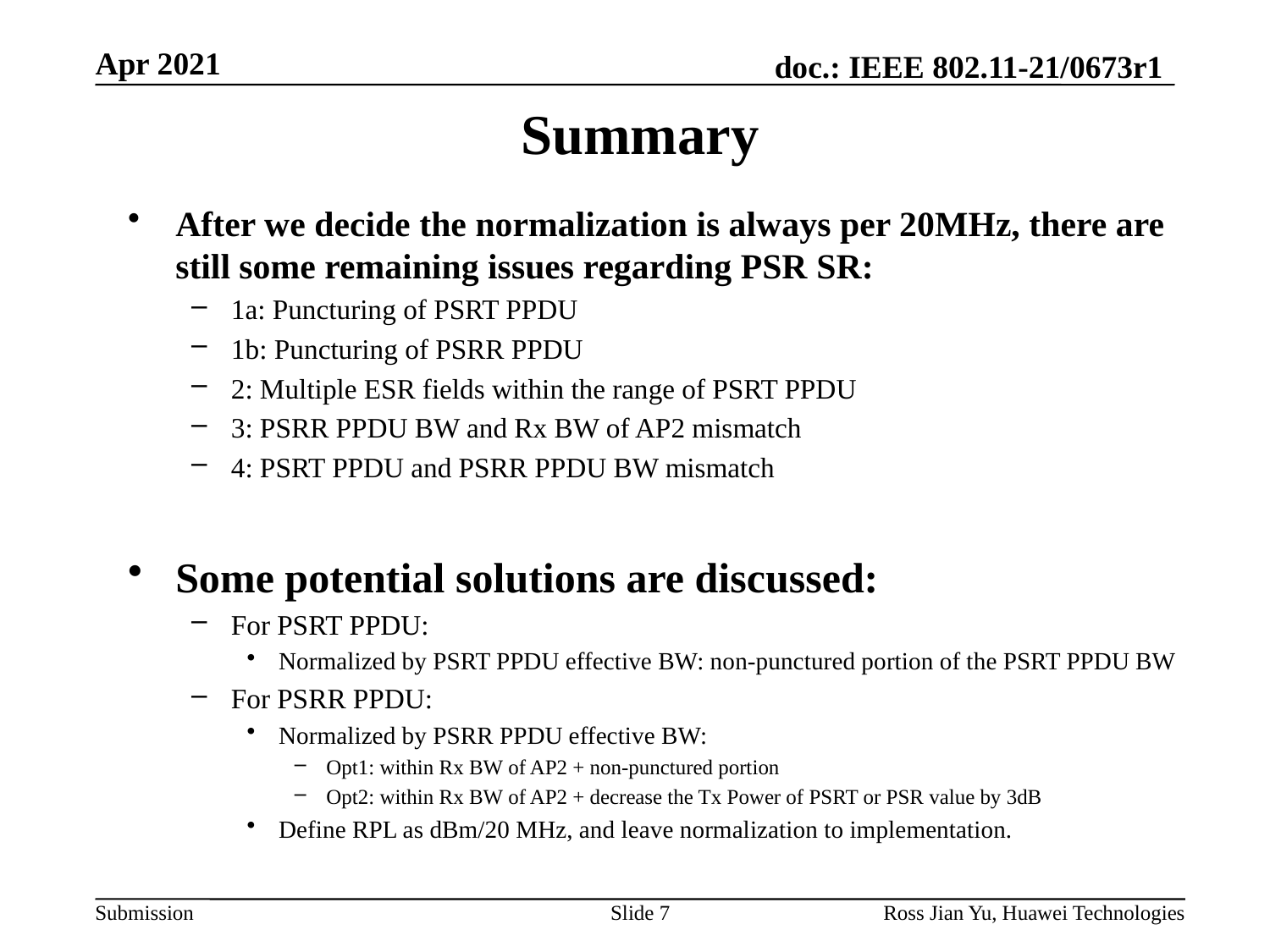

# Summary
After we decide the normalization is always per 20MHz, there are still some remaining issues regarding PSR SR:
1a: Puncturing of PSRT PPDU
1b: Puncturing of PSRR PPDU
2: Multiple ESR fields within the range of PSRT PPDU
3: PSRR PPDU BW and Rx BW of AP2 mismatch
4: PSRT PPDU and PSRR PPDU BW mismatch

Some potential solutions are discussed:
For PSRT PPDU:
Normalized by PSRT PPDU effective BW: non-punctured portion of the PSRT PPDU BW
For PSRR PPDU:
Normalized by PSRR PPDU effective BW:
Opt1: within Rx BW of AP2 + non-punctured portion
Opt2: within Rx BW of AP2 + decrease the Tx Power of PSRT or PSR value by 3dB
Define RPL as dBm/20 MHz, and leave normalization to implementation.
Slide 7